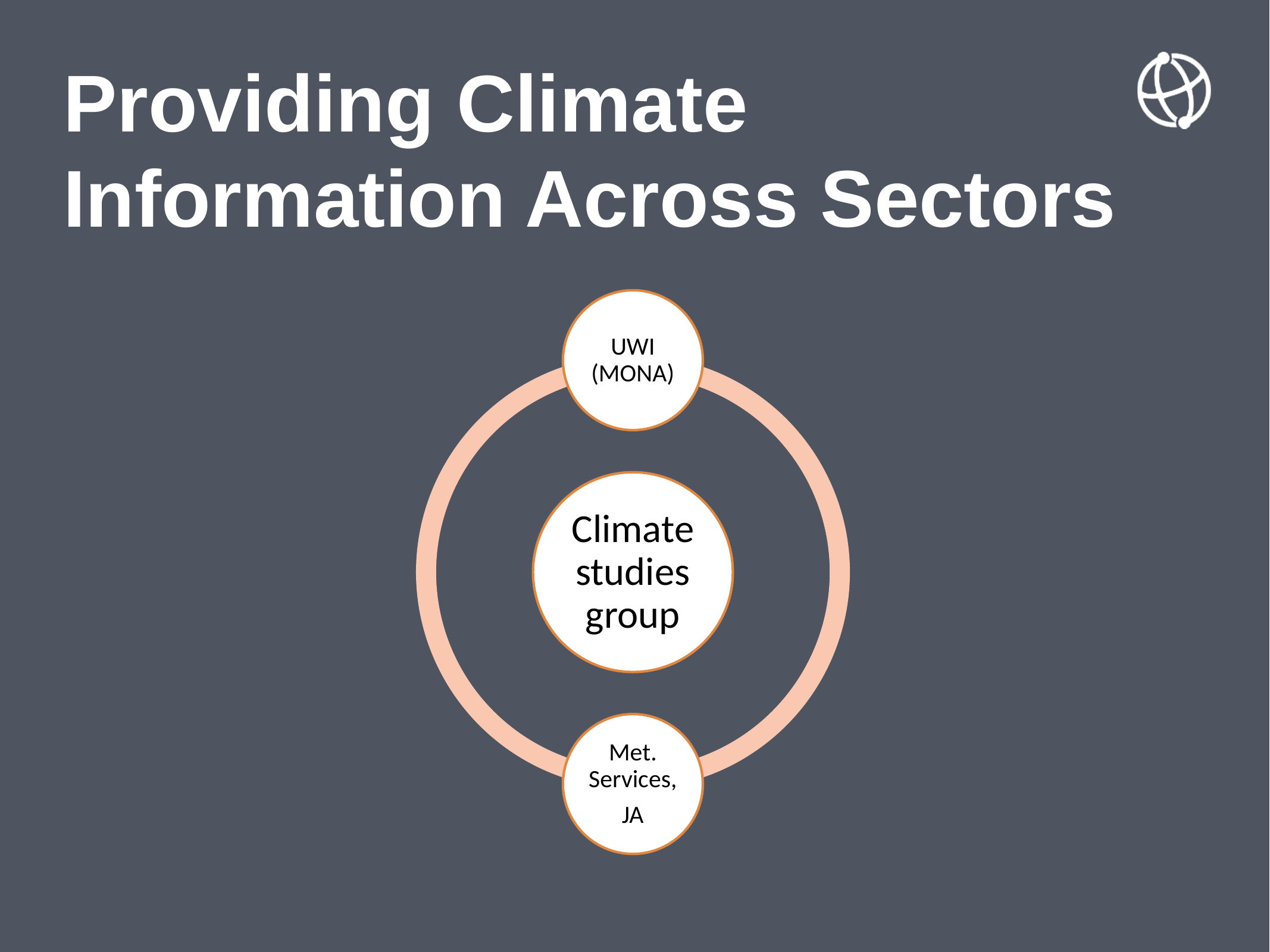

Providing Climate Information Across Sectors

Climate studies group
UWI (MONA)
Met. Services,
JA